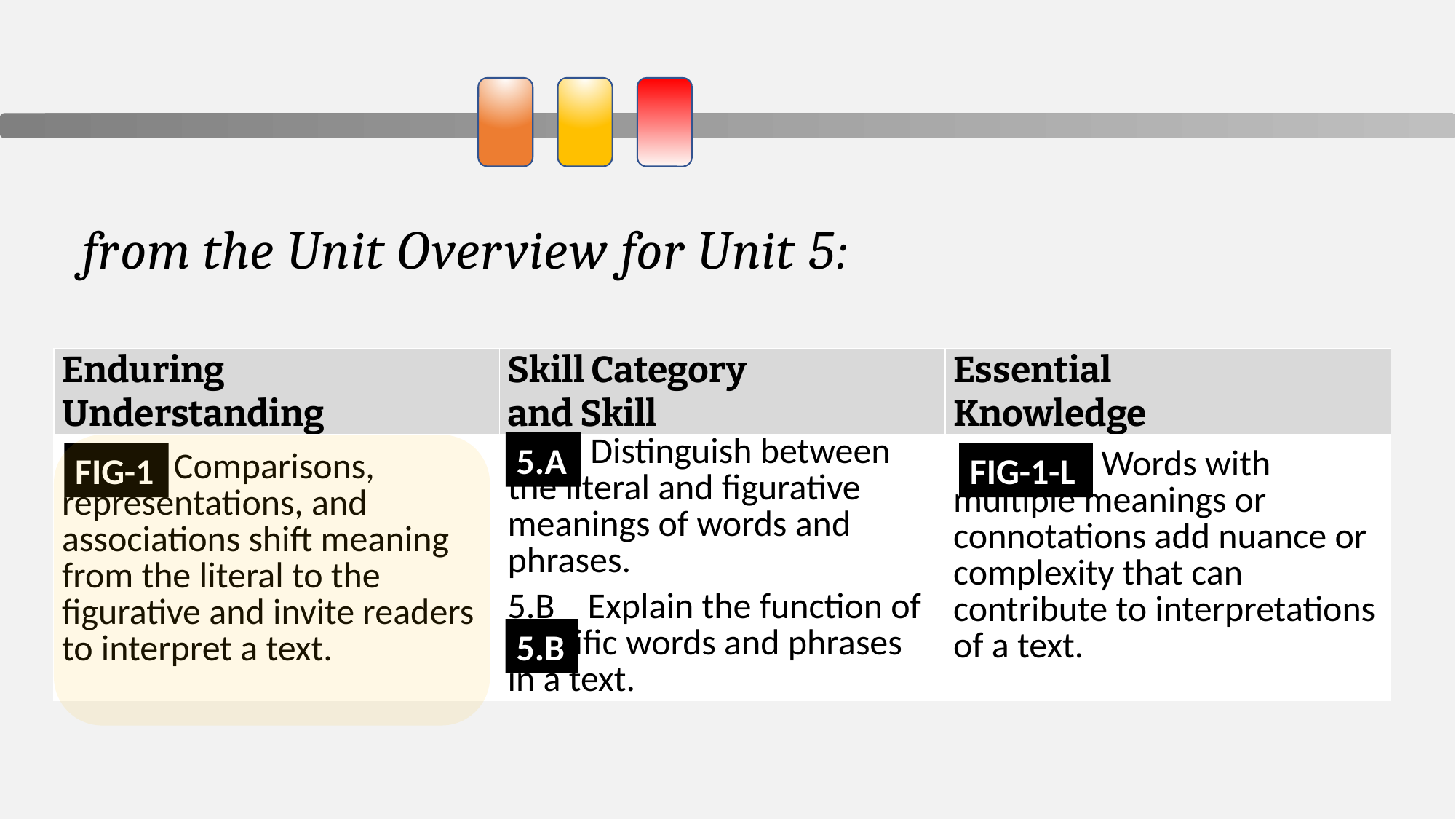

from the Unit Overview for Unit 5:
| Enduring Understanding | Skill Category and Skill | Essential Knowledge |
| --- | --- | --- |
| FIG-1. Comparisons, representations, and associations shift meaning from the literal to the figurative and invite readers to interpret a text. | 5.A. Distinguish between the literal and figurative meanings of words and phrases. 5.B Explain the function of specific words and phrases in a text. | FIG-1.C. Words with multiple meanings or connotations add nuance or complexity that can contribute to interpretations of a text. |
5.A

FIG-1
FIG-1-L
5.B